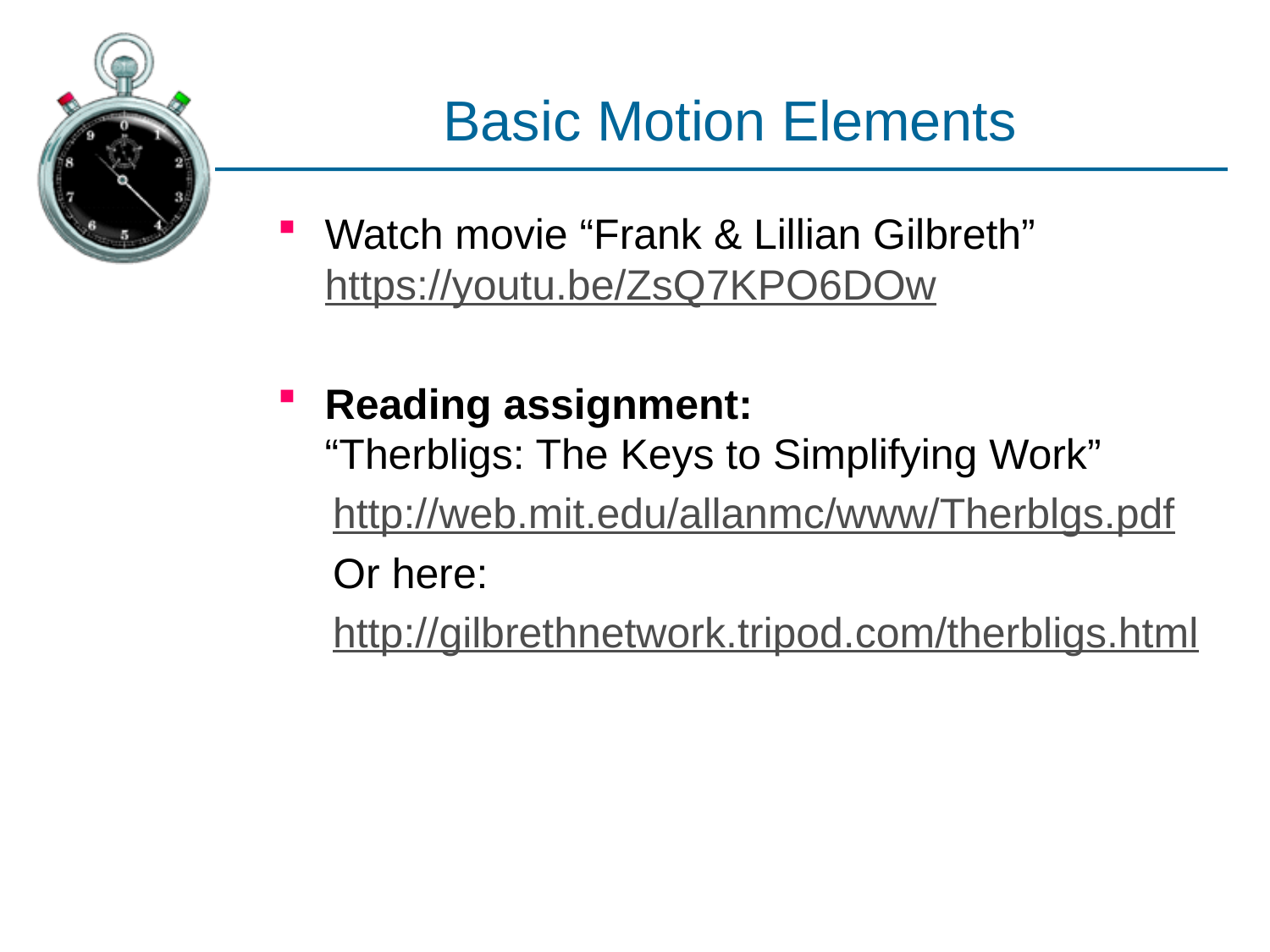

# Basic Motion Elements
Watch movie “Frank & Lillian Gilbreth” https://youtu.be/ZsQ7KPO6DOw

Reading assignment:
“Therbligs: The Keys to Simplifying Work”
http://web.mit.edu/allanmc/www/Therblgs.pdf
Or here:
http://gilbrethnetwork.tripod.com/therbligs.html